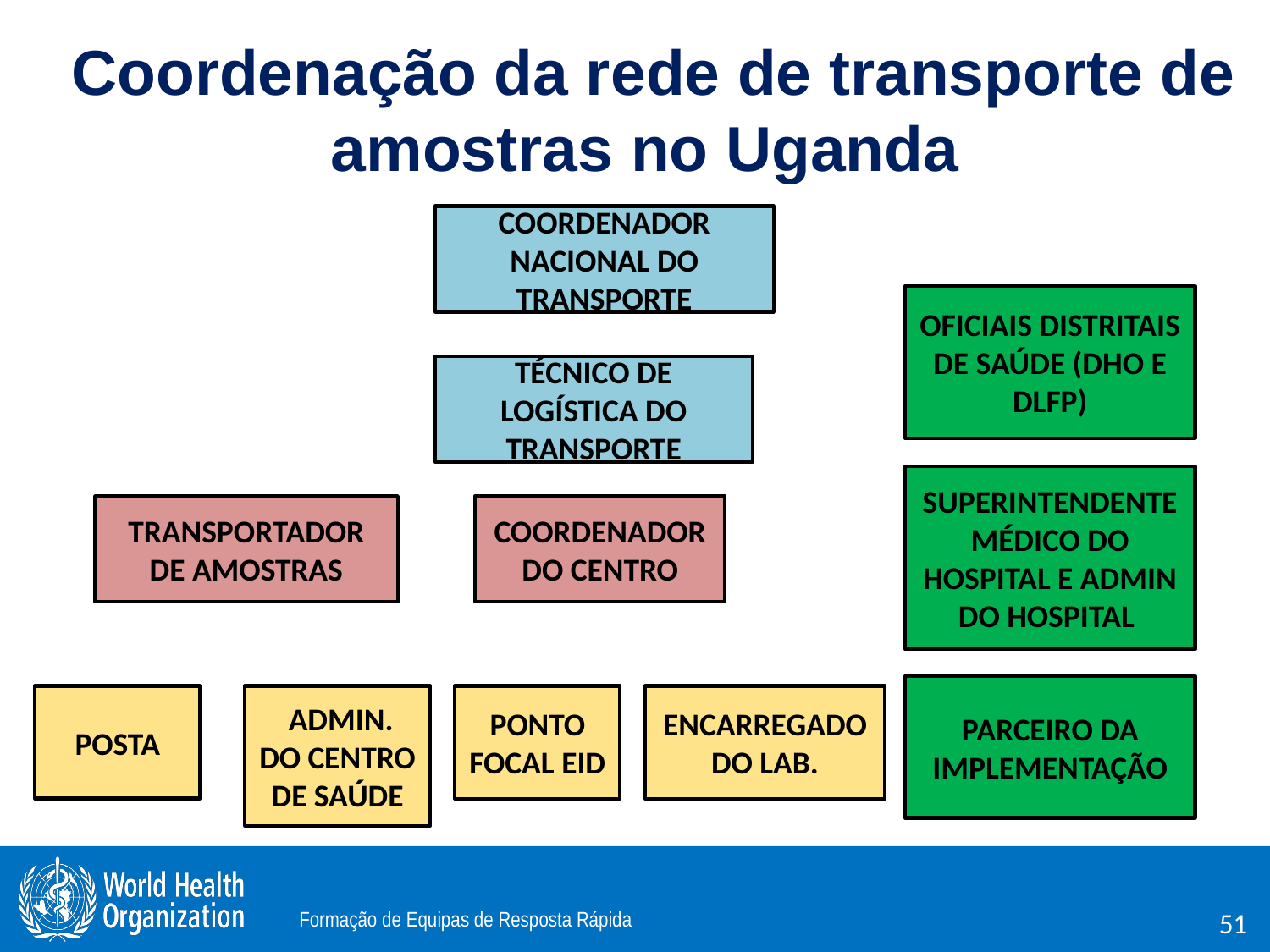

Coordenação da rede de transporte de amostras no Uganda
COORDENADOR NACIONAL DO TRANSPORTE
OFICIAIS DISTRITAIS DE SAÚDE (DHO E DLFP)
TÉCNICO DE LOGÍSTICA DO TRANSPORTE
SUPERINTENDENTE MÉDICO DO HOSPITAL E ADMIN DO HOSPITAL
TRANSPORTADOR DE AMOSTRAS
COORDENADOR DO CENTRO
PARCEIRO DA IMPLEMENTAÇÃO
POSTA
 ADMIN. DO CENTRO DE SAÚDE
PONTO FOCAL EID
ENCARREGADO DO LAB.